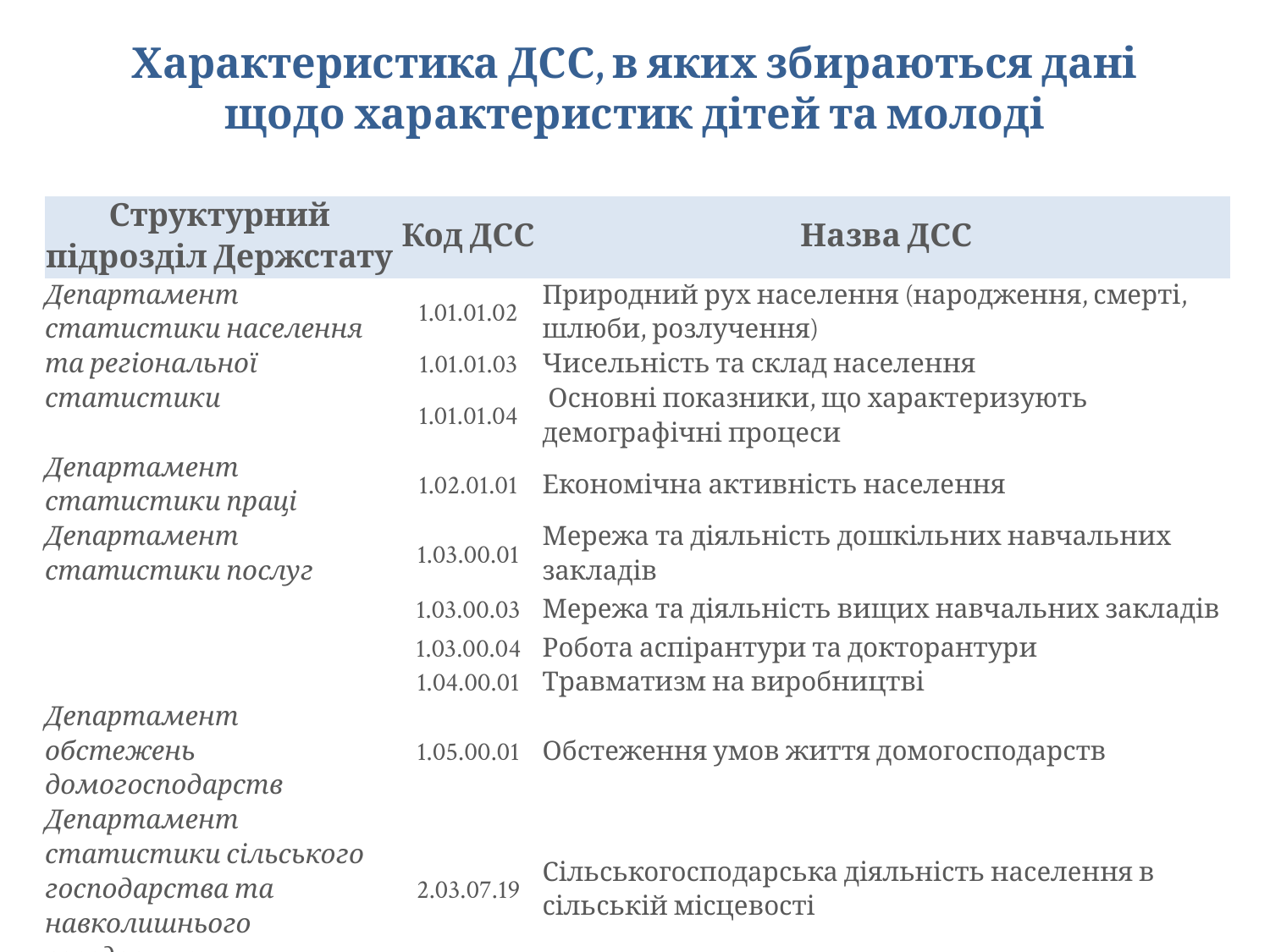

# Характеристика ДСС, в яких збираються дані щодо характеристик дітей та молоді
| Структурний підрозділ Держстату | Код ДСС | Назва ДСС |
| --- | --- | --- |
| Департамент статистики населення та регіональної статистики | 1.01.01.02 | Природний рух населення (народження, смерті, шлюби, розлучення) |
|  | 1.01.01.03 | Чисельність та склад населення |
|  | 1.01.01.04 | Основні показники, що характеризують демографічні процеси |
| Департамент статистики праці | 1.02.01.01 | Економічна активність населення |
| Департамент статистики послуг | 1.03.00.01 | Мережа та діяльність дошкільних навчальних закладів |
|  | 1.03.00.03 | Мережа та діяльність вищих навчальних закладів |
|  | 1.03.00.04 | Робота аспірантури та докторантури |
|  | 1.04.00.01 | Травматизм на виробництві |
| Департамент обстежень домогосподарств | 1.05.00.01 | Обстеження умов життя домогосподарств |
| Департамент статистики сільського господарства та навколишнього середовища | 2.03.07.19 | Сільськогосподарська діяльність населення в сільській місцевості |

4